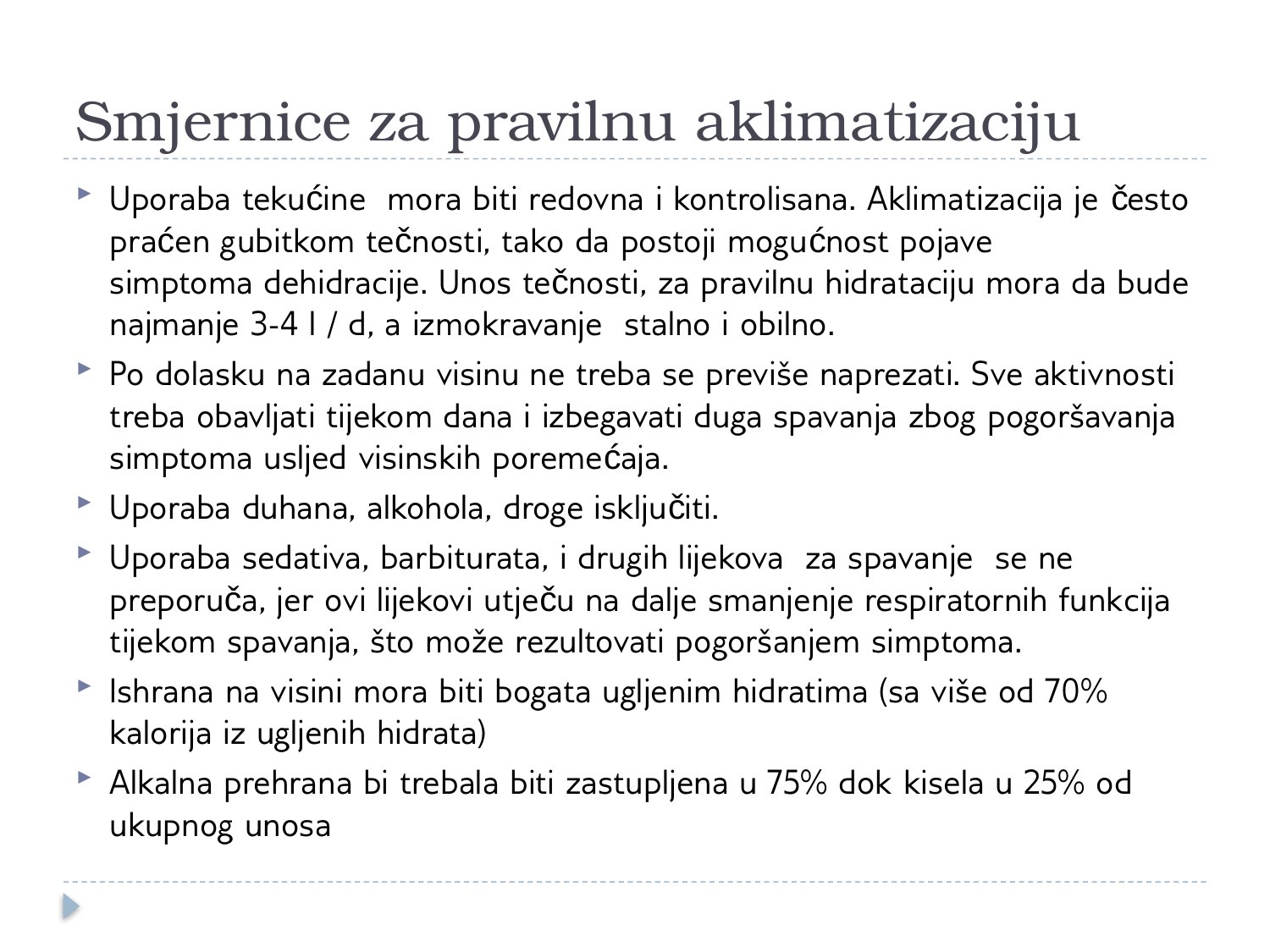

# Smjernice za pravilnu aklimatizaciju
Uporaba tekućine  mora biti redovna i kontrolisana. Aklimatizacija je često praćen gubitkom tečnosti, tako da postoji mogućnost pojave simptoma dehidracije. Unos tečnosti, za pravilnu hidrataciju mora da bude najmanje 3-4 l / d, a izmokravanje  stalno i obilno.
Po dolasku na zadanu visinu ne treba se previše naprezati. Sve aktivnosti treba obavljati tijekom dana i izbegavati duga spavanja zbog pogoršavanja simptoma usljed visinskih poremećaja.
Uporaba duhana, alkohola, droge isključiti.
Uporaba sedativa, barbiturata, i drugih lijekova  za spavanje  se ne preporuča, jer ovi lijekovi utječu na dalje smanjenje respiratornih funkcija tijekom spavanja, što može rezultovati pogoršanjem simptoma.
Ishrana na visini mora biti bogata ugljenim hidratima (sa više od 70% kalorija iz ugljenih hidrata)
Alkalna prehrana bi trebala biti zastupljena u 75% dok kisela u 25% od ukupnog unosa